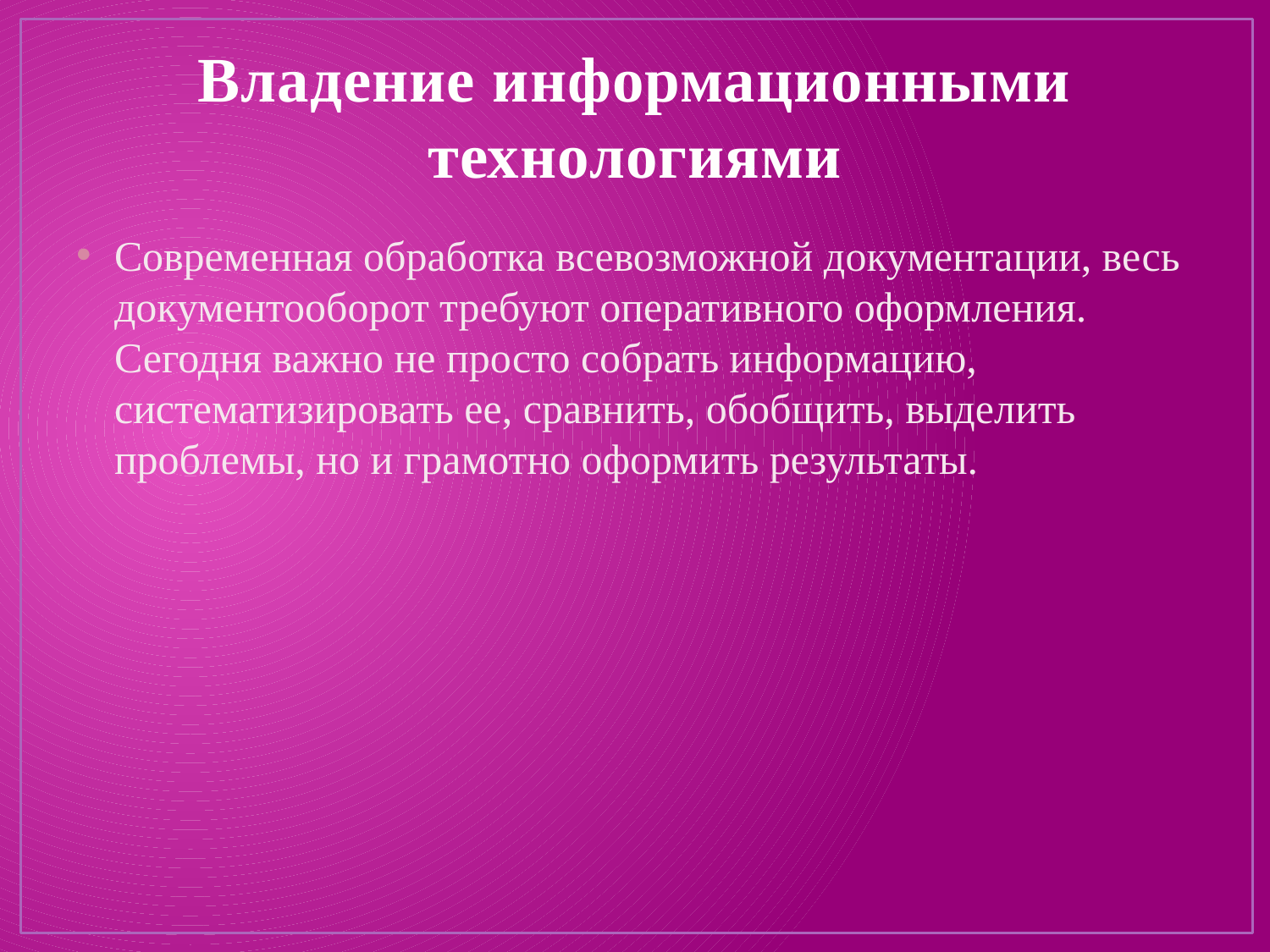

# Владение информационными технологиями
Современная обработка всевозможной документации, весь документооборот требуют оперативного оформления. Сегодня важно не просто собрать информацию, систематизировать ее, сравнить, обобщить, выделить проблемы, но и грамотно оформить результаты.